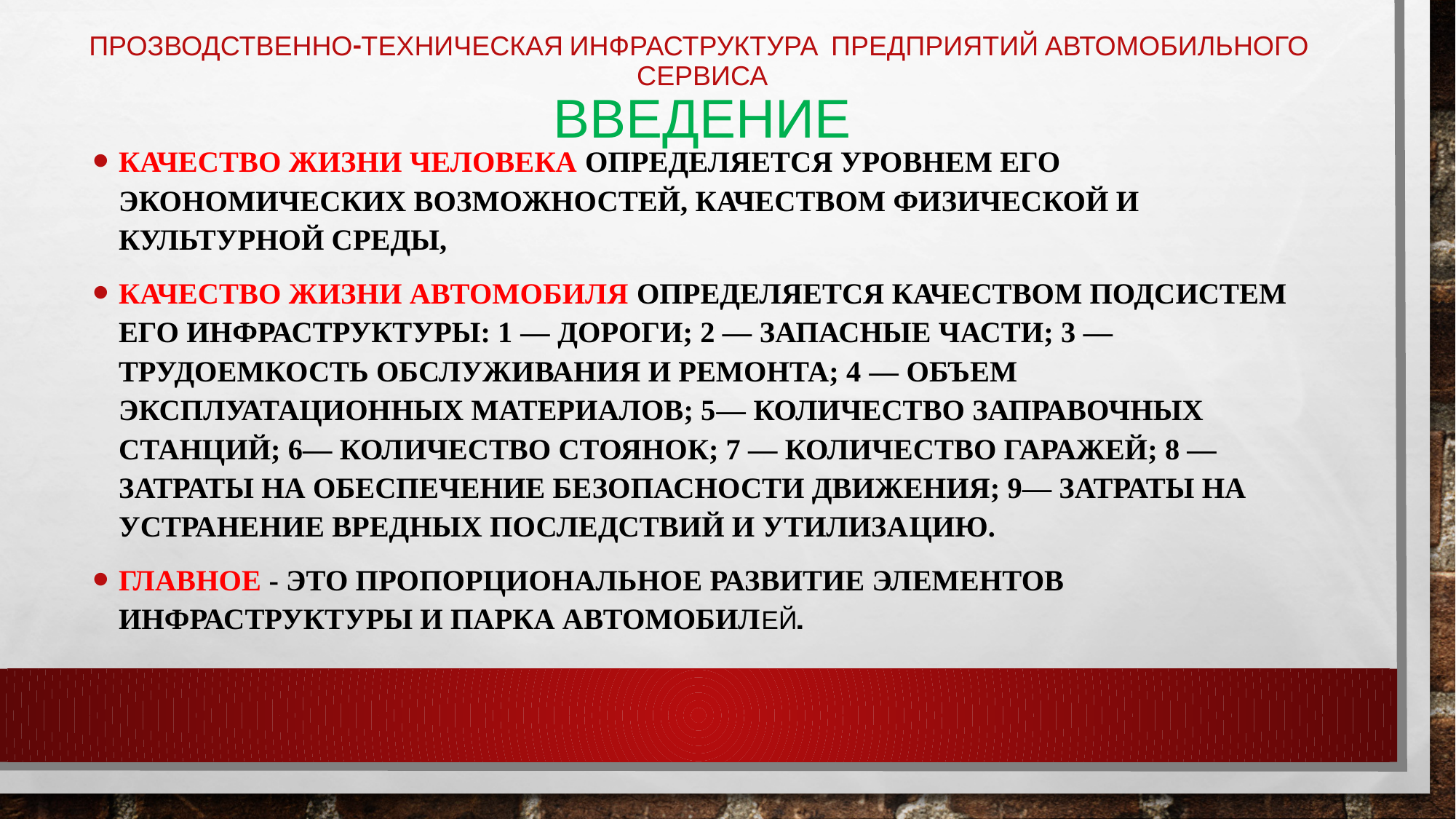

# ПРОЗВОДСТВЕННО-ТЕХНИЧЕСКАЯ ИНФРАСТРУКТУРА  ПРЕДПРИЯТИЙ АВТОМОБИЛЬНОГО  СЕРВИСА ВВЕДЕНИЕ
Качество жизни человека определяется уровнем его экономических возможностей, качеством физической и культурной среды,
Качество жизни автомобиля определяется качеством подсистем его инфраструктуры: 1 — дороги; 2 — запасные части; 3 — трудоемкость обслуживания и ремонта; 4 — объем эксплуатационных материалов; 5— количество заправочных станций; 6— количество стоянок; 7 — количество гаражей; 8 — затраты на обеспечение безопасности движения; 9— затраты на устранение вредных последствий и утилиза­цию.
Главное - это пропорциональное развитие элементов инфраструктуры и парка автомобилей.